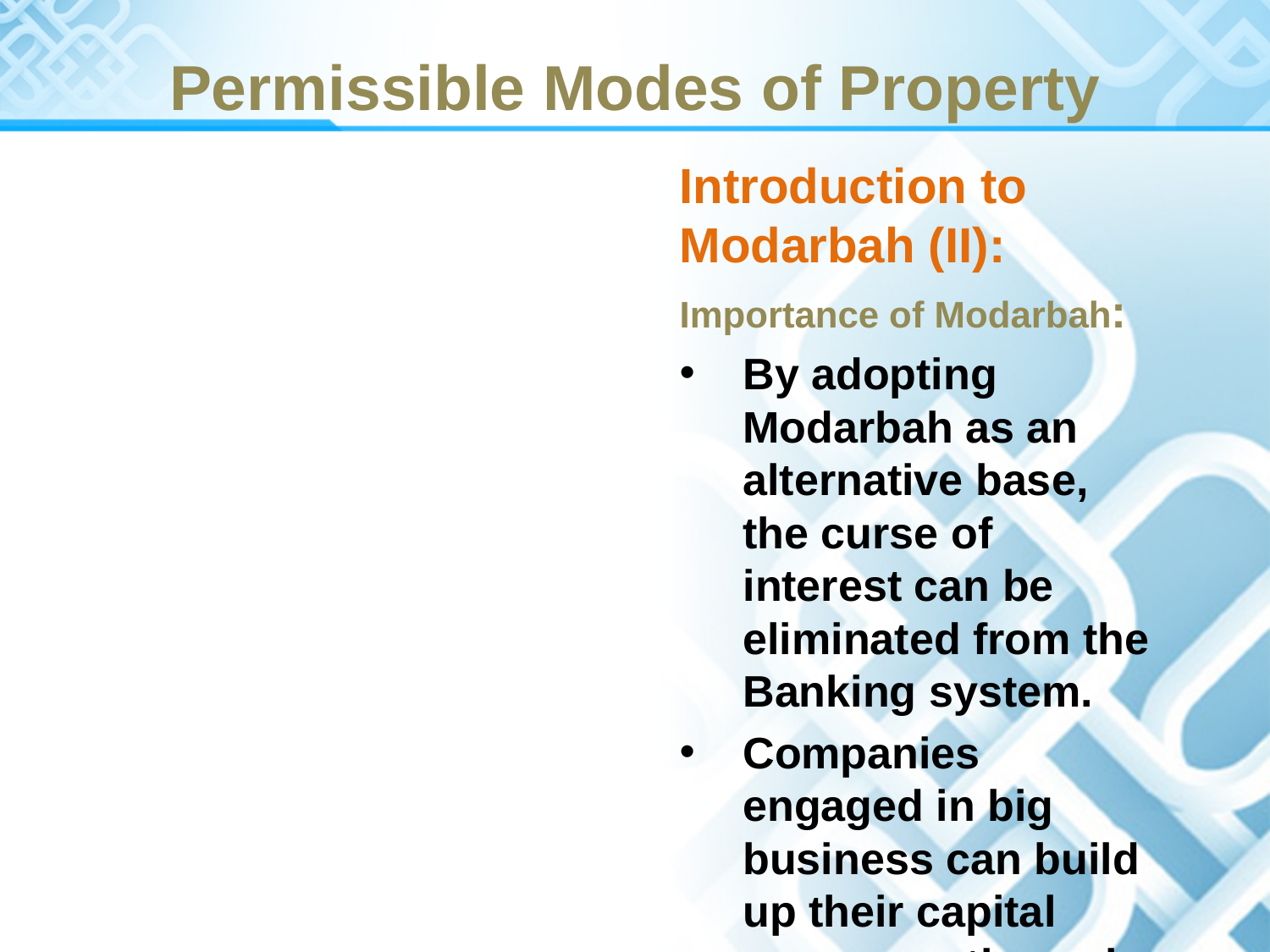

Permissible Modes of Property
Introduction to Modarbah (II):
Importance of Modarbah:
By adopting Modarbah as an alternative base, the curse of interest can be eliminated from the Banking system.
Companies engaged in big business can build up their capital resources through Modarbah.